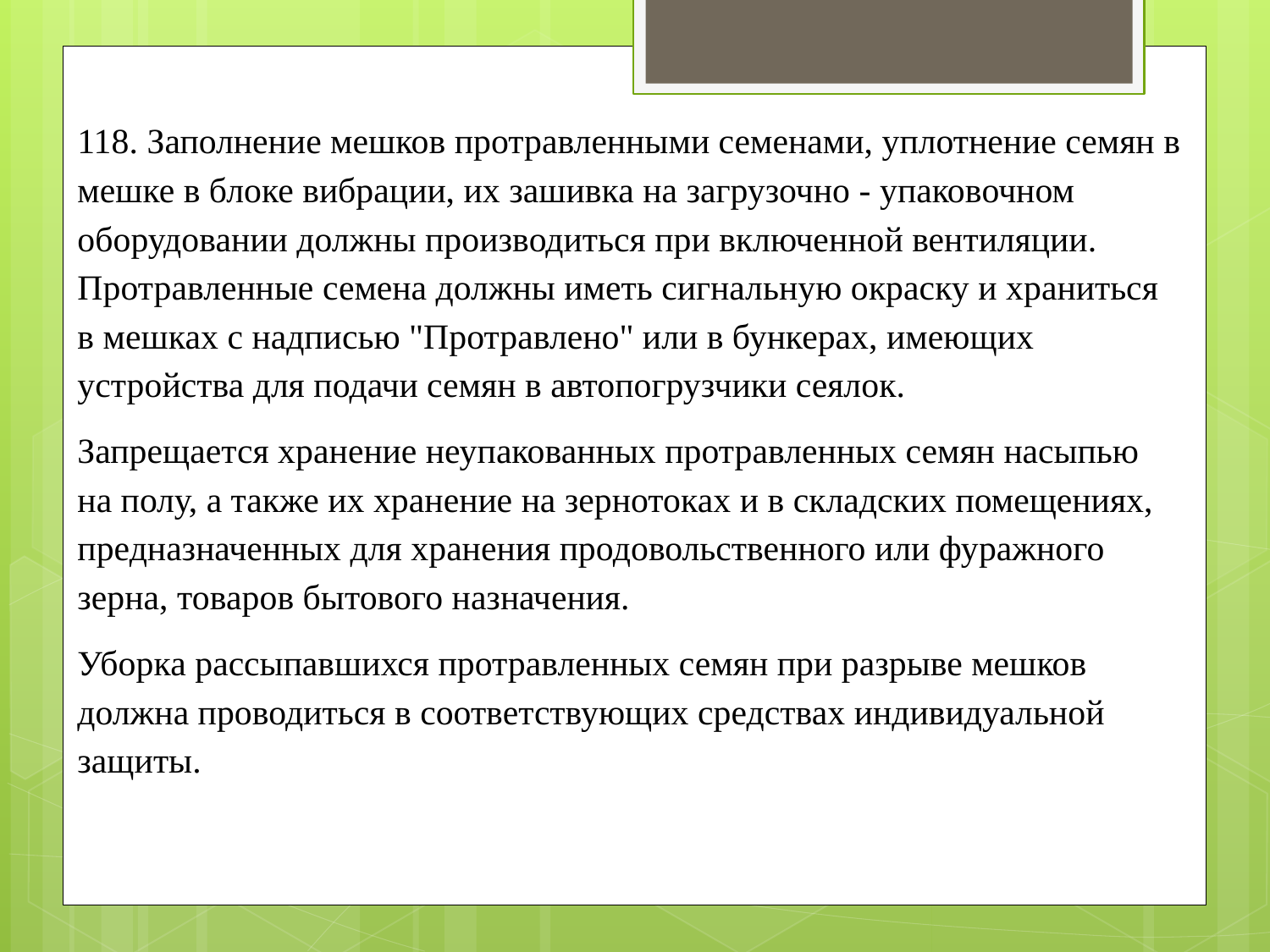

118. Заполнение мешков протравленными семенами, уплотнение семян в мешке в блоке вибрации, их зашивка на загрузочно - упаковочном оборудовании должны производиться при включенной вентиляции. Протравленные семена должны иметь сигнальную окраску и храниться в мешках с надписью "Протравлено" или в бункерах, имеющих устройства для подачи семян в автопогрузчики сеялок.
Запрещается хранение неупакованных протравленных семян насыпью на полу, а также их хранение на зернотоках и в складских помещениях, предназначенных для хранения продовольственного или фуражного зерна, товаров бытового назначения.
Уборка рассыпавшихся протравленных семян при разрыве мешков должна проводиться в соответствующих средствах индивидуальной защиты.